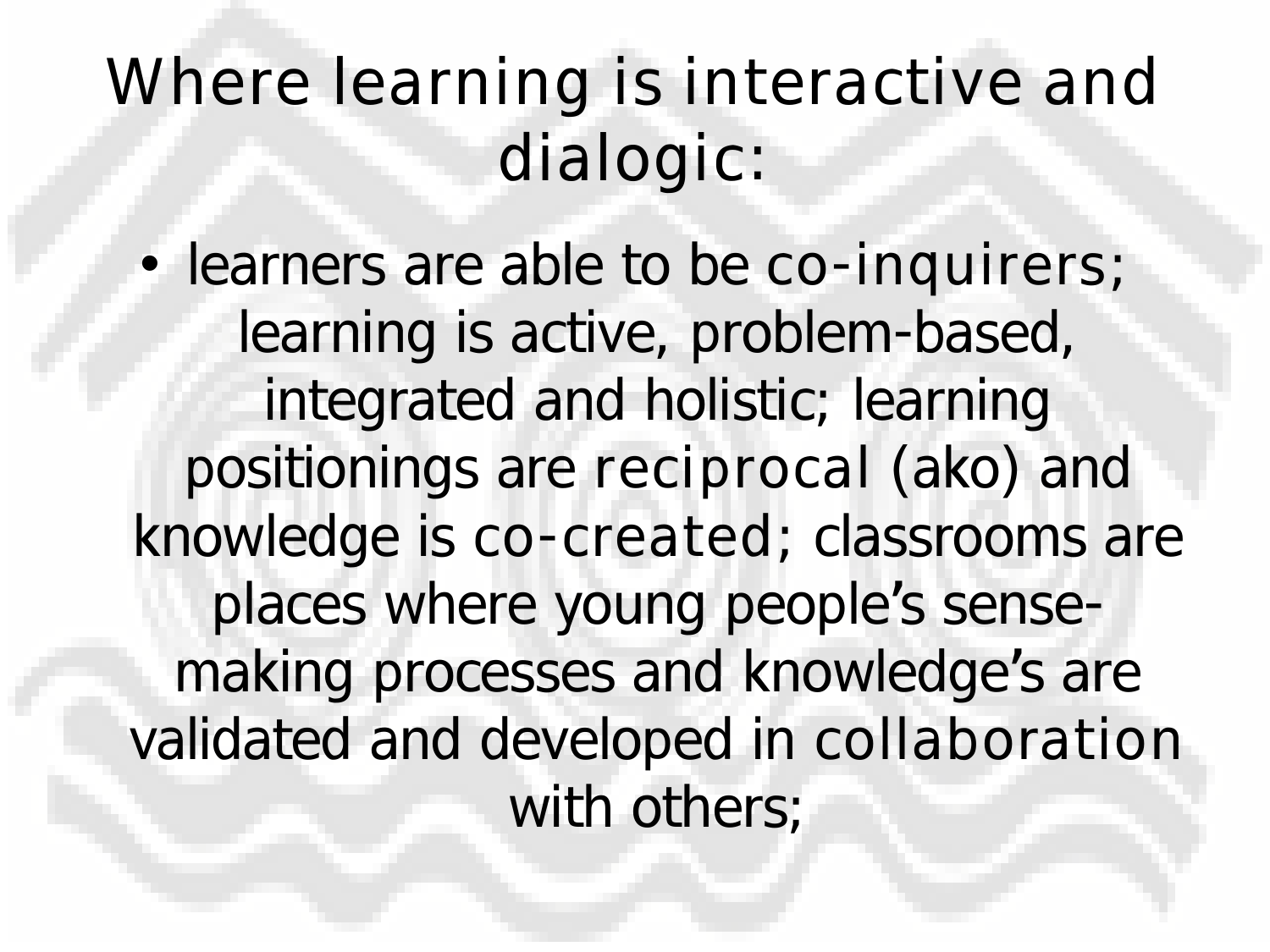

# Where learning is interactive and dialogic:
learners are able to be co-inquirers; learning is active, problem-based, integrated and holistic; learning positionings are reciprocal (ako) and knowledge is co-created; classrooms are places where young people’s sense-making processes and knowledge’s are validated and developed in collaboration with others;